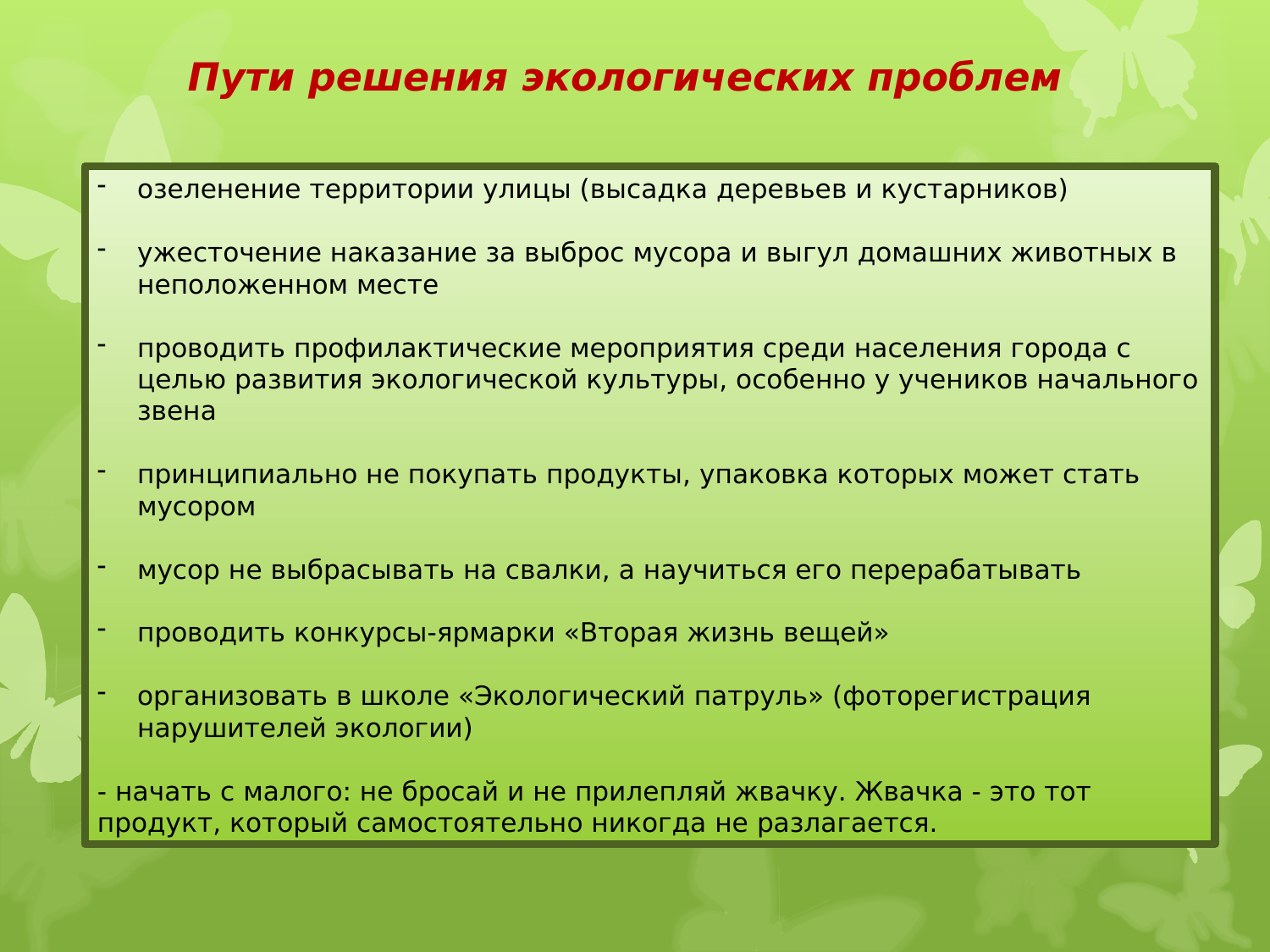

Пути решения экологических проблем
озеленение территории улицы (высадка деревьев и кустарников)

ужесточение наказание за выброс мусора и выгул домашних животных в неположенном месте

проводить профилактические мероприятия среди населения города с целью развития экологической культуры, особенно у учеников начального звена

принципиально не покупать продукты, упаковка которых может стать мусором

мусор не выбрасывать на свалки, а научиться его перерабатывать

проводить конкурсы-ярмарки «Вторая жизнь вещей»

организовать в школе «Экологический патруль» (фоторегистрация нарушителей экологии)

- начать с малого: не бросай и не прилепляй жвачку. Жвачка - это тот продукт, который самостоятельно никогда не разлагается.